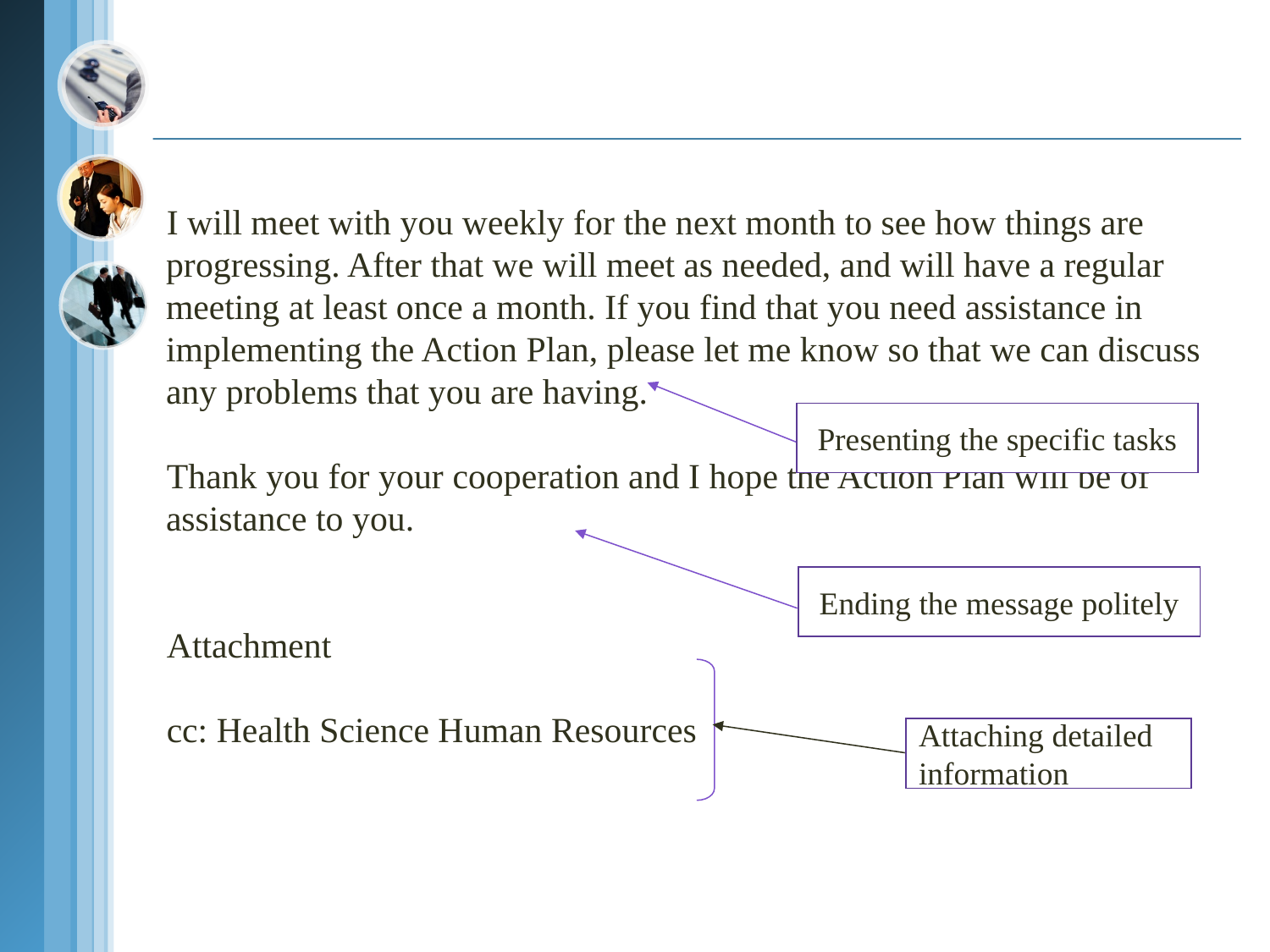

I will meet with you weekly for the next month to see how things are progressing. After that we will meet as needed, and will have a regular meeting at least once a month. If you find that you need assistance in implementing the Action Plan, please let me know so that we can discuss any problems that you are having.

Thank you for your cooperation and I hope the Action Plan will be of assistance to you.

Attachment

cc: Health Science Human Resources

Presenting the specific tasks

Ending the message politely

Attaching detailed information